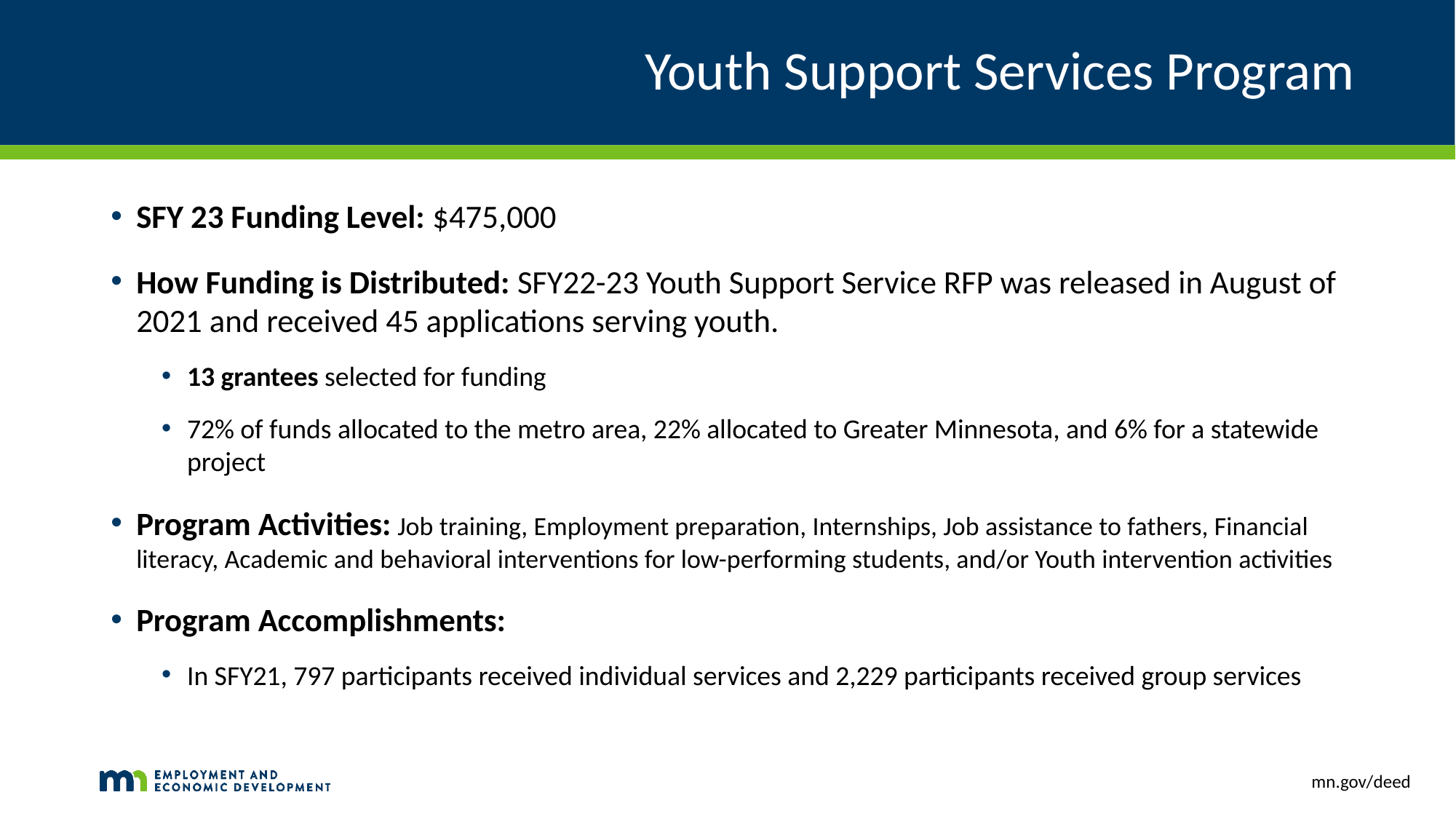

# Youth Support Services Program
SFY 23 Funding Level: $475,000
How Funding is Distributed: SFY22-23 Youth Support Service RFP was released in August of 2021 and received 45 applications serving youth.
13 grantees selected for funding
72% of funds allocated to the metro area, 22% allocated to Greater Minnesota, and 6% for a statewide project
Program Activities: Job training, Employment preparation, Internships, Job assistance to fathers, Financial literacy, Academic and behavioral interventions for low-performing students, and/or Youth intervention activities
Program Accomplishments:
In SFY21, 797 participants received individual services and 2,229 participants received group services
mn.gov/deed